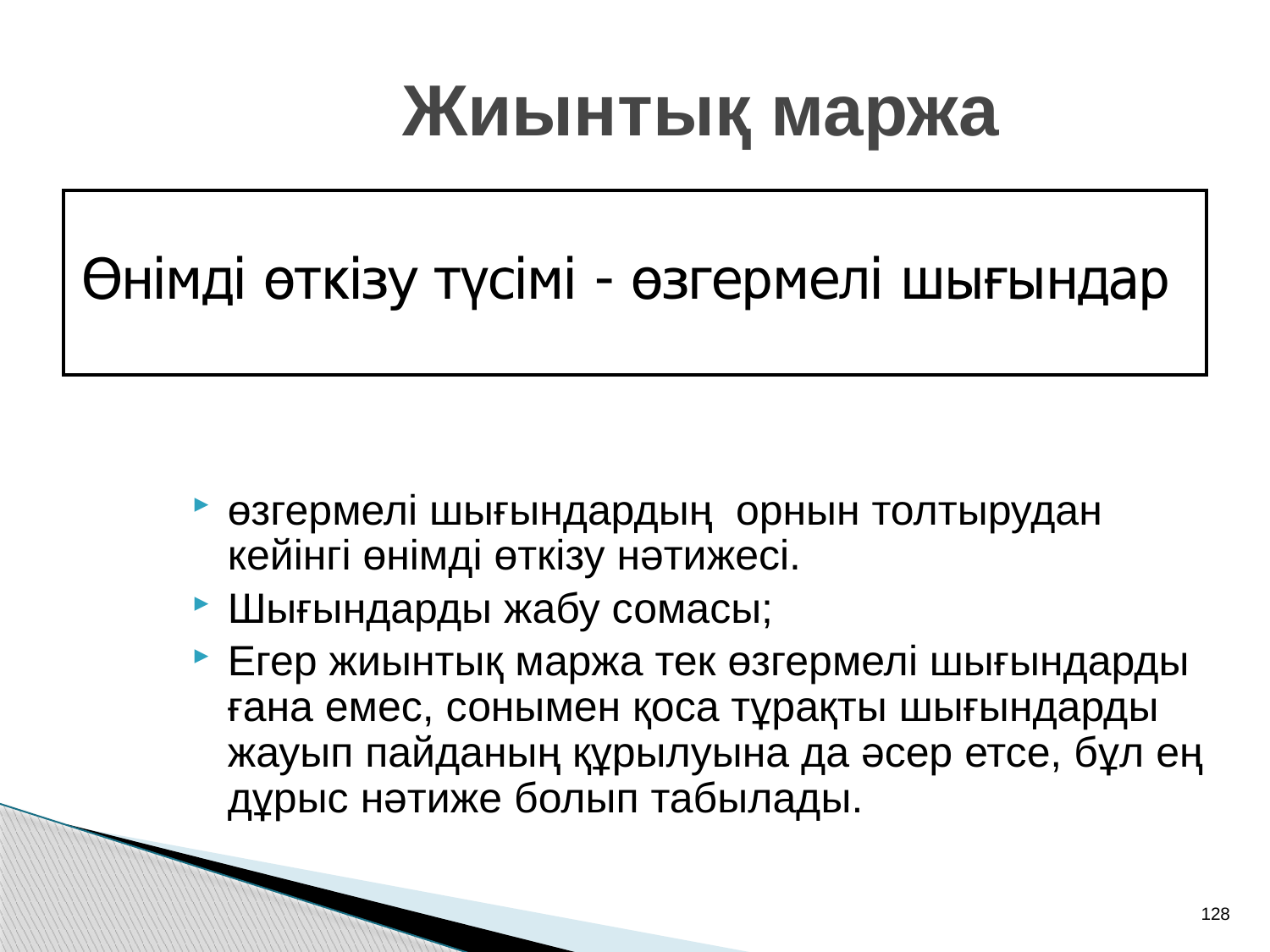

# Жиынтық маржа
| Өнімді өткізу түсімі - өзгермелі шығындар |
| --- |
өзгермелі шығындардың  орнын толтырудан кейінгі өнімді өткізу нәтижесі.
Шығындарды жабу сомасы;
Егер жиынтық маржа тек өзгермелі шығындарды ғана емес, сонымен қоса тұрақты шығындарды жауып пайданың құрылуына да әсер етсе, бұл ең дұрыс нәтиже болып табылады.
128